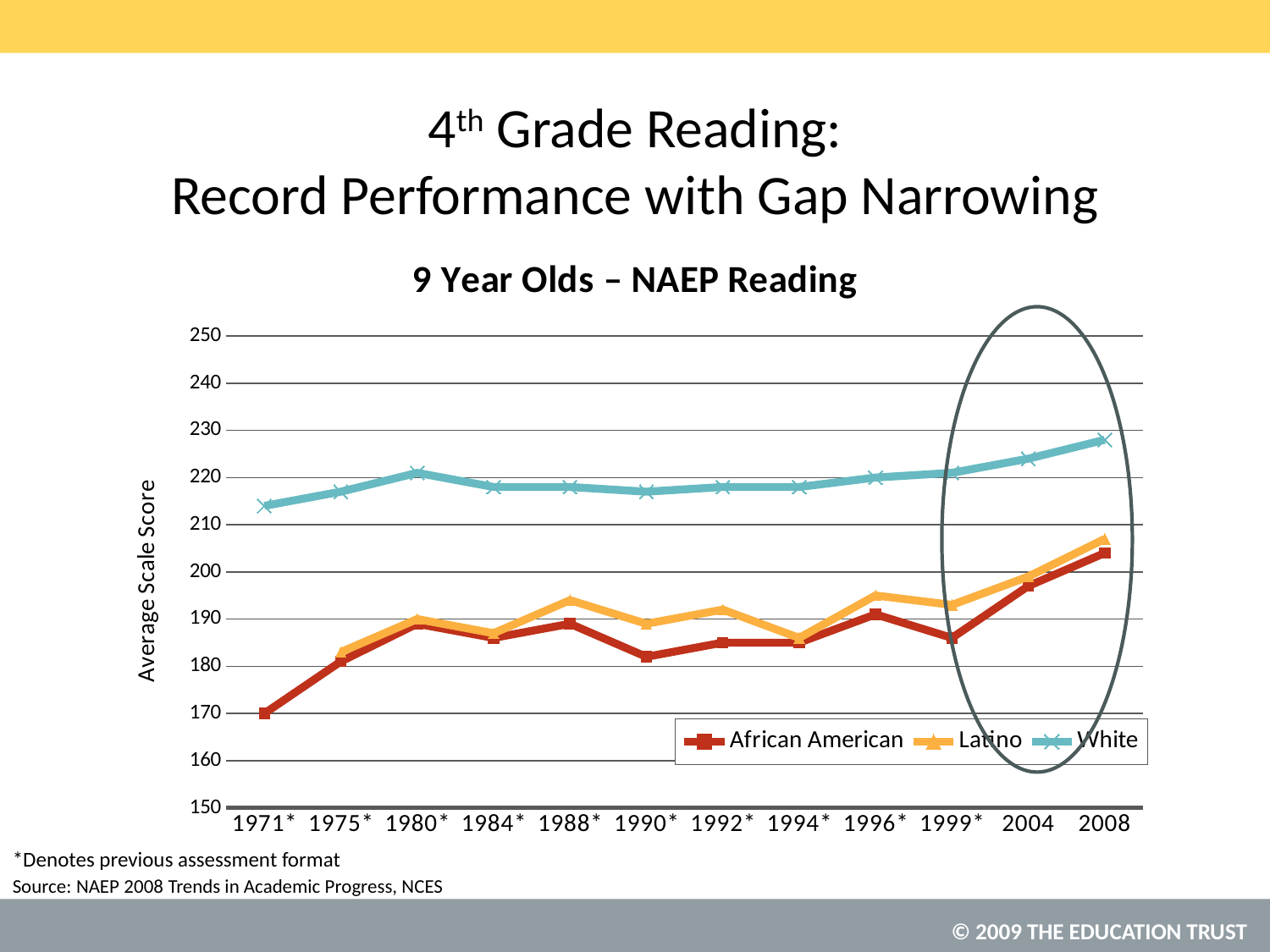

# 4th Grade Reading: Record Performance with Gap Narrowing

### Chart: 9 Year Olds – NAEP Reading

| Category | African American | Latino | White |
|---|---|---|---|
| 1971* | 170.0 | None | 214.0 |
| 1975* | 181.0 | 183.0 | 217.0 |
| 1980* | 189.0 | 190.0 | 221.0 |
| 1984* | 186.0 | 187.0 | 218.0 |
| 1988* | 189.0 | 194.0 | 218.0 |
| 1990* | 182.0 | 189.0 | 217.0 |
| 1992* | 185.0 | 192.0 | 218.0 |
| 1994* | 185.0 | 186.0 | 218.0 |
| 1996* | 191.0 | 195.0 | 220.0 |
| 1999* | 186.0 | 193.0 | 221.0 |
| 2004 | 197.0 | 199.0 | 224.0 |
| 2008 | 204.0 | 207.0 | 228.0 |
*Denotes previous assessment format
NAEP 2008 Trends in Academic Progress, NCES